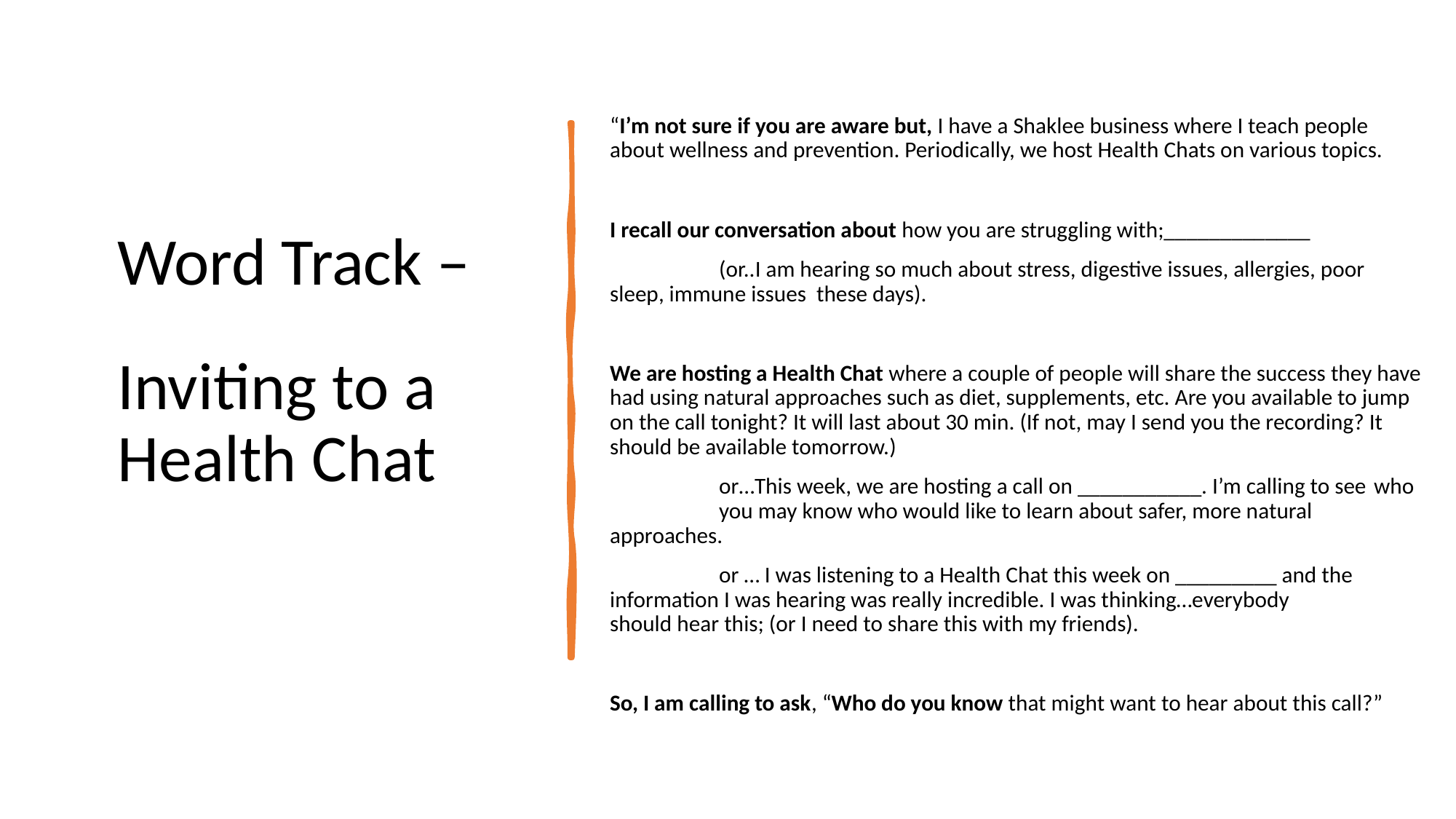

# Word Track – Inviting to a Health Chat

“I’m not sure if you are aware but, I have a Shaklee business where I teach people about wellness and prevention. Periodically, we host Health Chats on various topics.

I recall our conversation about how you are struggling with;_____________
	(or..I am hearing so much about stress, digestive issues, allergies, poor 	sleep, immune issues  these days).

We are hosting a Health Chat where a couple of people will share the success they have had using natural approaches such as diet, supplements, etc. Are you available to jump on the call tonight? It will last about 30 min. (If not, may I send you the recording? It should be available tomorrow.)
	or…This week, we are hosting a call on ___________. I’m calling to see 	who 	you may know who would like to learn about safer, more natural 	approaches.
	or … I was listening to a Health Chat this week on _________ and the 	information I was hearing was really incredible. I was thinking…everybody 	should hear this; (or I need to share this with my friends).

So, I am calling to ask, “Who do you know that might want to hear about this call?”